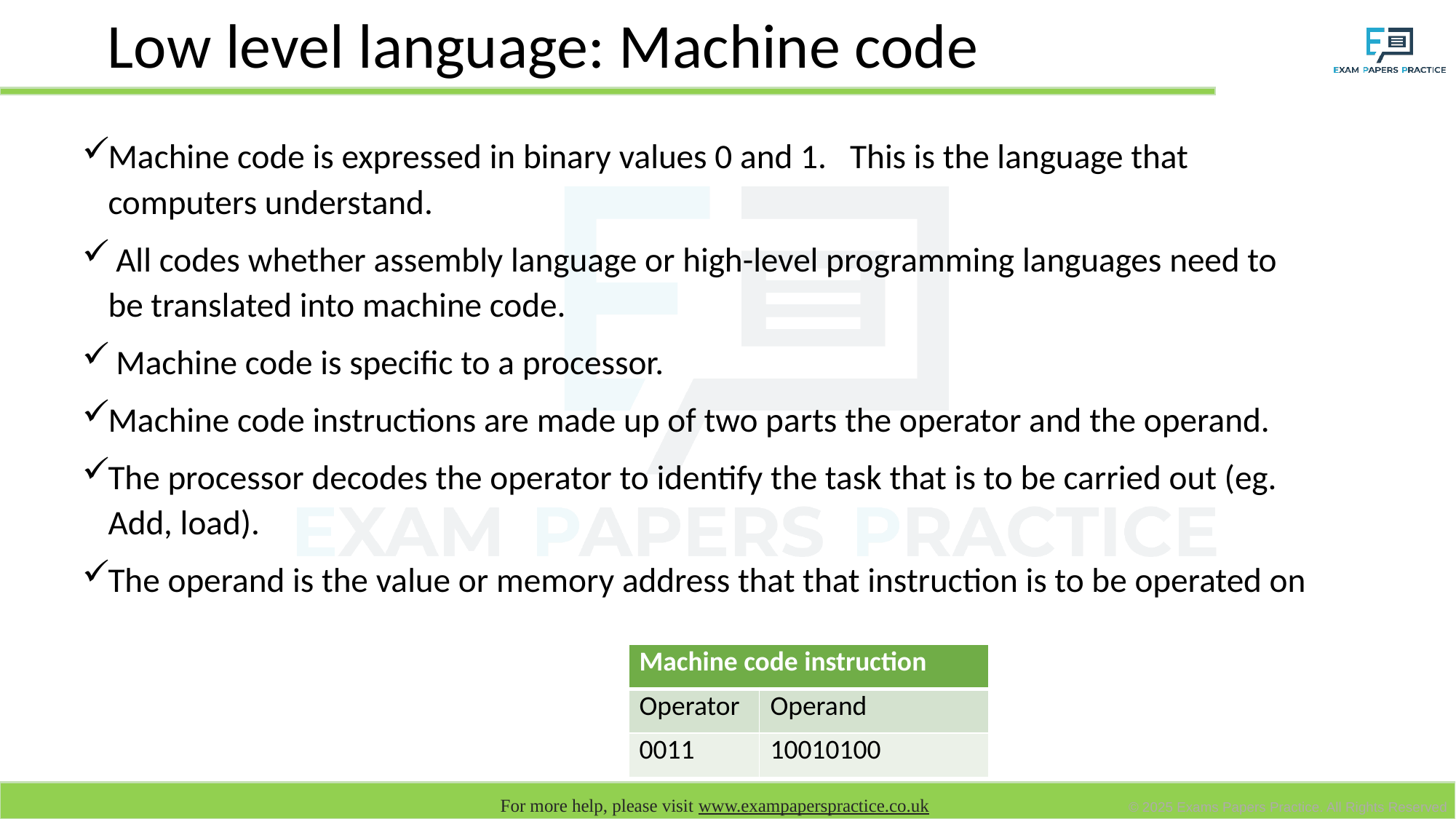

# Low level language: Machine code
Machine code is expressed in binary values 0 and 1.   This is the language that computers understand.
 All codes whether assembly language or high-level programming languages need to be translated into machine code.
 Machine code is specific to a processor.
Machine code instructions are made up of two parts the operator and the operand.
The processor decodes the operator to identify the task that is to be carried out (eg. Add, load).
The operand is the value or memory address that that instruction is to be operated on

| Machine code instruction |  |
| --- | --- |
| Operator | Operand |
| 0011 | 10010100 |